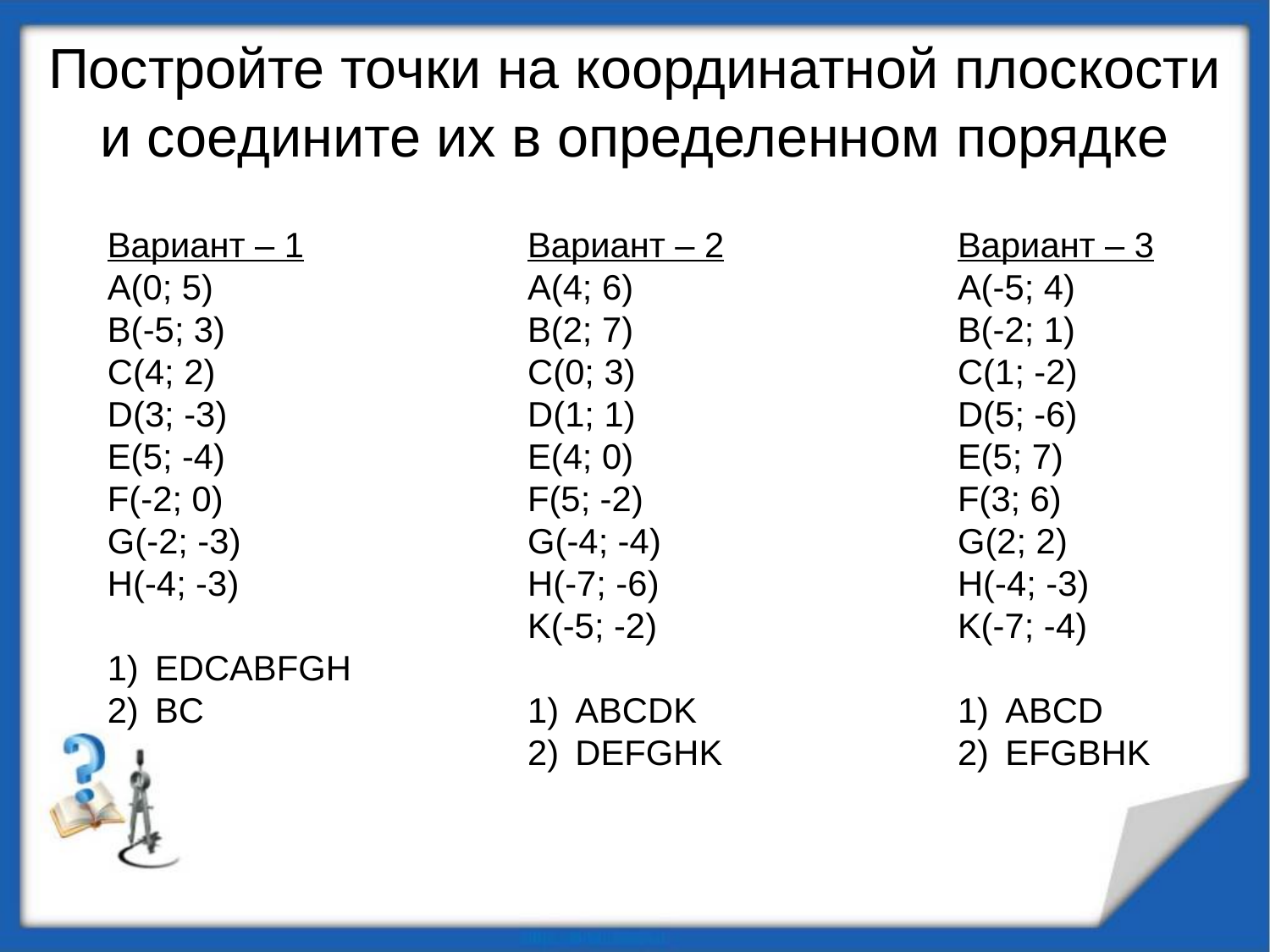

Постройте точки на координатной плоскости и соедините их в определенном порядке
Вариант – 1
A(0; 5)
B(-5; 3)
C(4; 2)
D(3; -3)
E(5; -4)
F(-2; 0)
G(-2; -3)
H(-4; -3)

EDCABFGH
BC
Вариант – 2
A(4; 6)
B(2; 7)
C(0; 3)
D(1; 1)
E(4; 0)
F(5; -2)
G(-4; -4)
H(-7; -6)
K(-5; -2)

ABCDK
DEFGHK

Вариант – 3
A(-5; 4)
B(-2; 1)
C(1; -2)
D(5; -6)
E(5; 7)
F(3; 6)
G(2; 2)
H(-4; -3)
K(-7; -4)

ABCD
EFGBHK